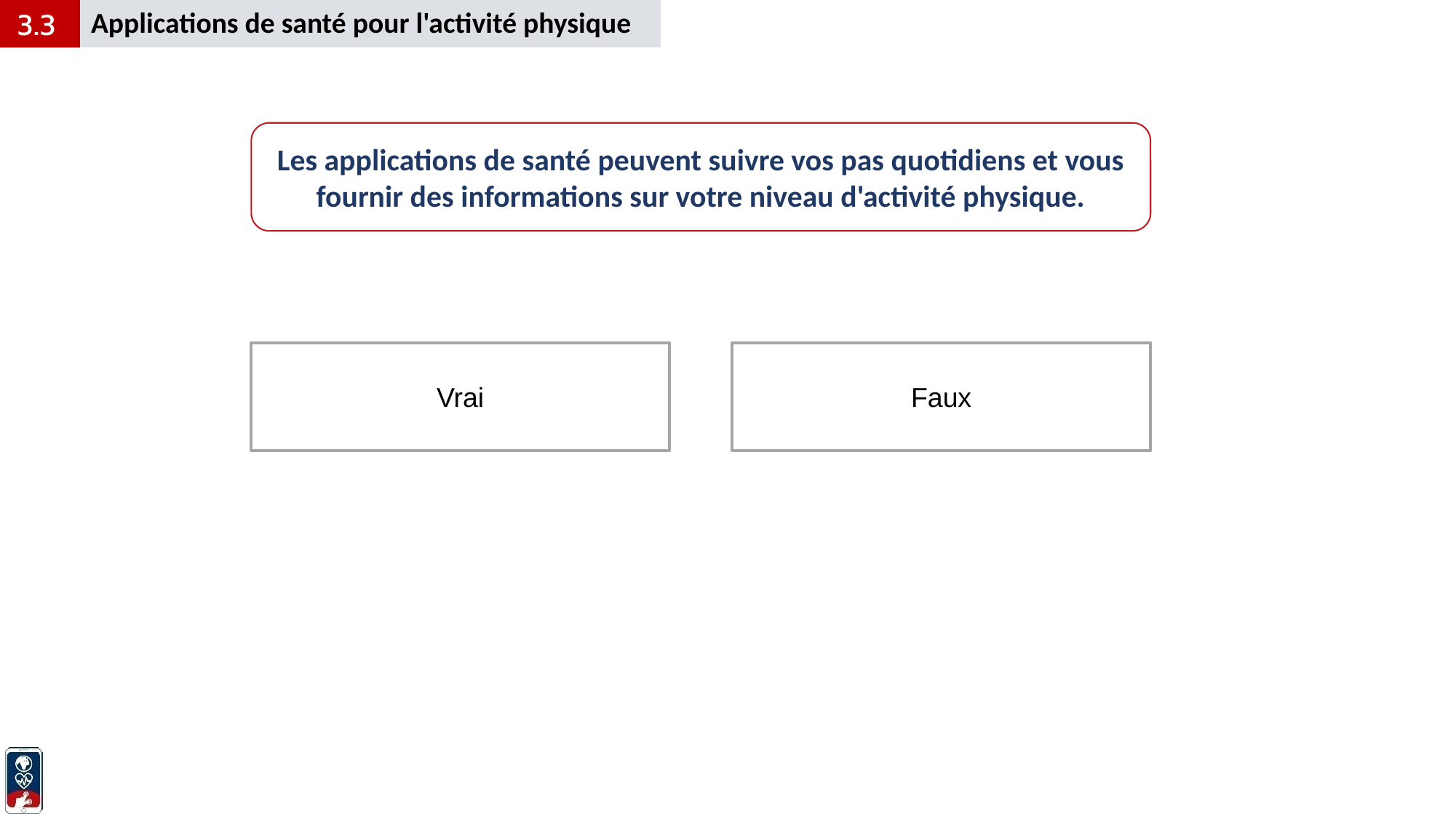

Applications de santé pour l'activité physique
3.3
Les applications de santé peuvent suivre vos pas quotidiens et vous fournir des informations sur votre niveau d'activité physique.
Faux
Vrai